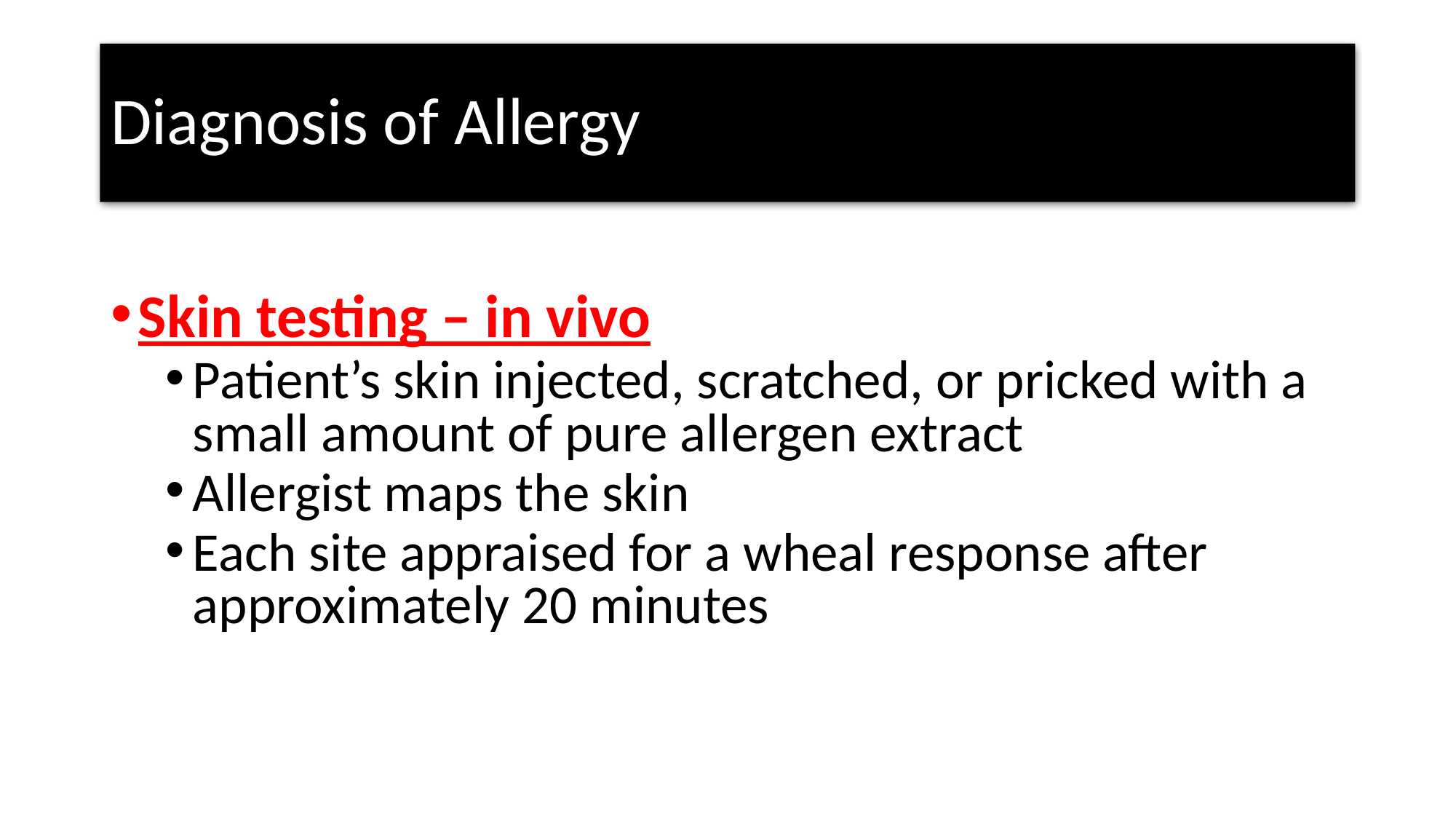

# Diagnosis of Allergy
Skin testing – in vivo
Patient’s skin injected, scratched, or pricked with a small amount of pure allergen extract
Allergist maps the skin
Each site appraised for a wheal response after approximately 20 minutes